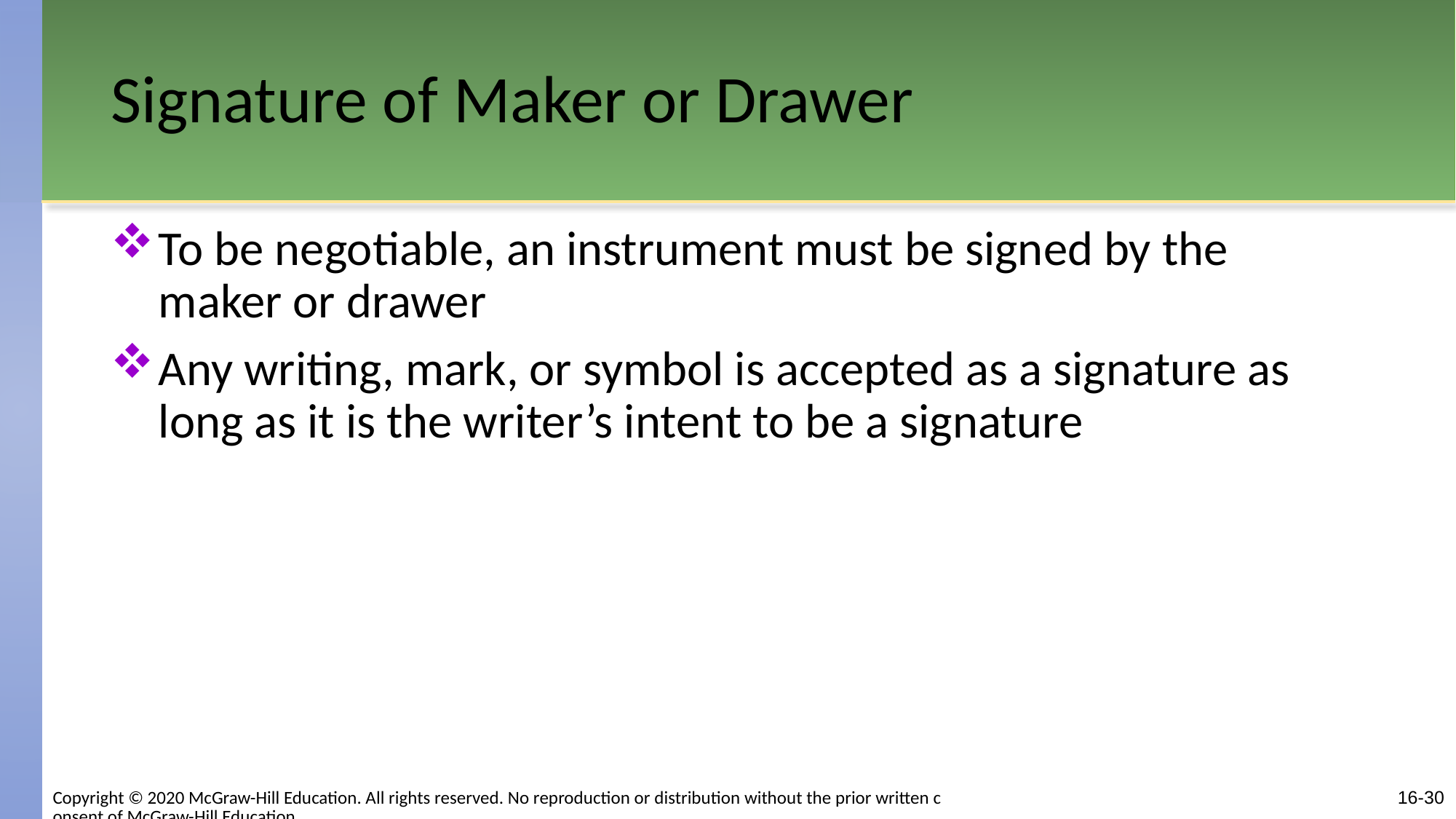

# Signature of Maker or Drawer
To be negotiable, an instrument must be signed by the maker or drawer
Any writing, mark, or symbol is accepted as a signature as long as it is the writer’s intent to be a signature

Copyright © 2020 McGraw-Hill Education. All rights reserved. No reproduction or distribution without the prior written consent of McGraw-Hill Education.
16-30